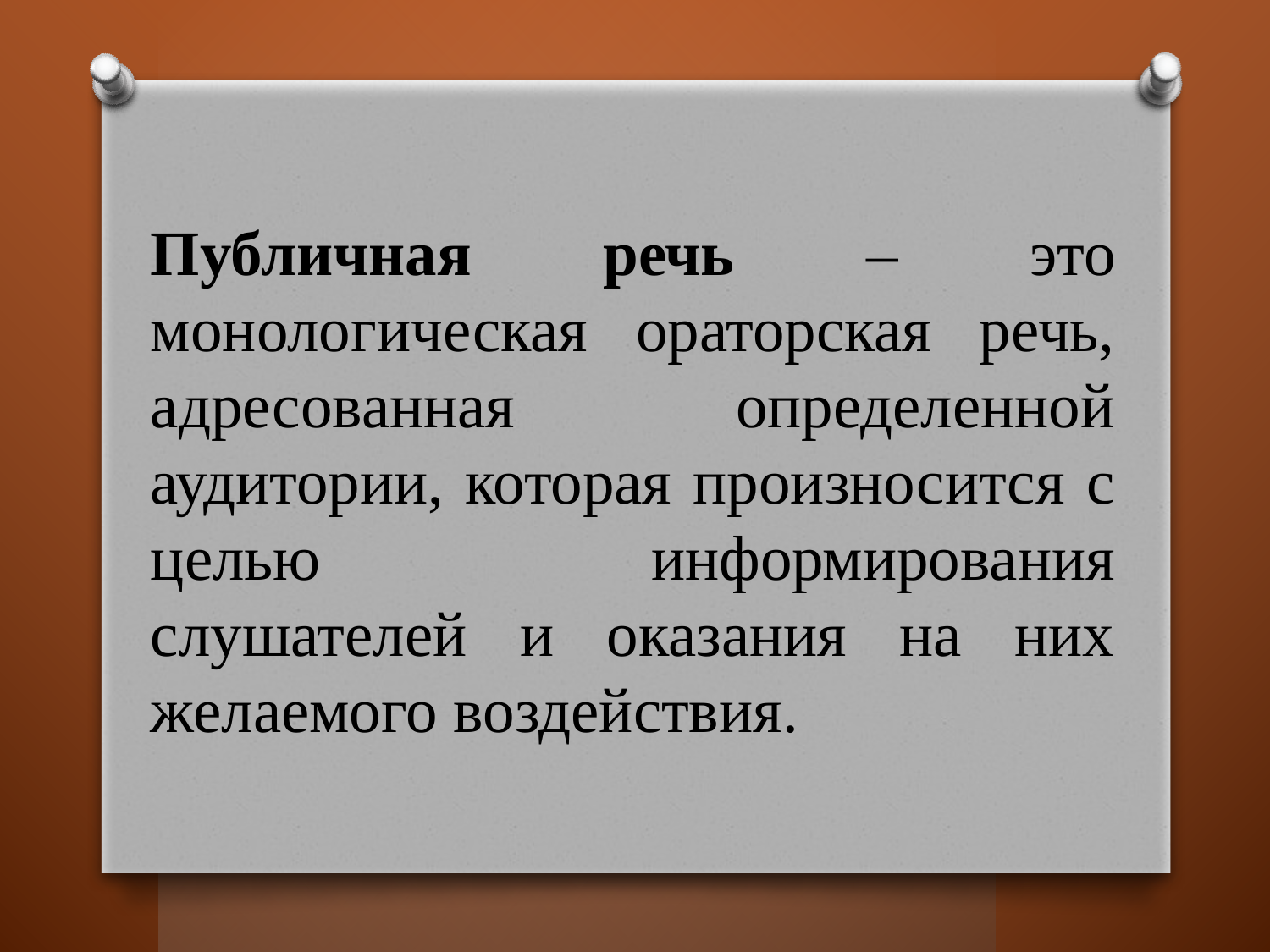

Публичная речь – это монологическая ораторская речь, адресованная определенной аудитории, которая произносится с целью информирования слушателей и оказания на них желаемого воздействия.